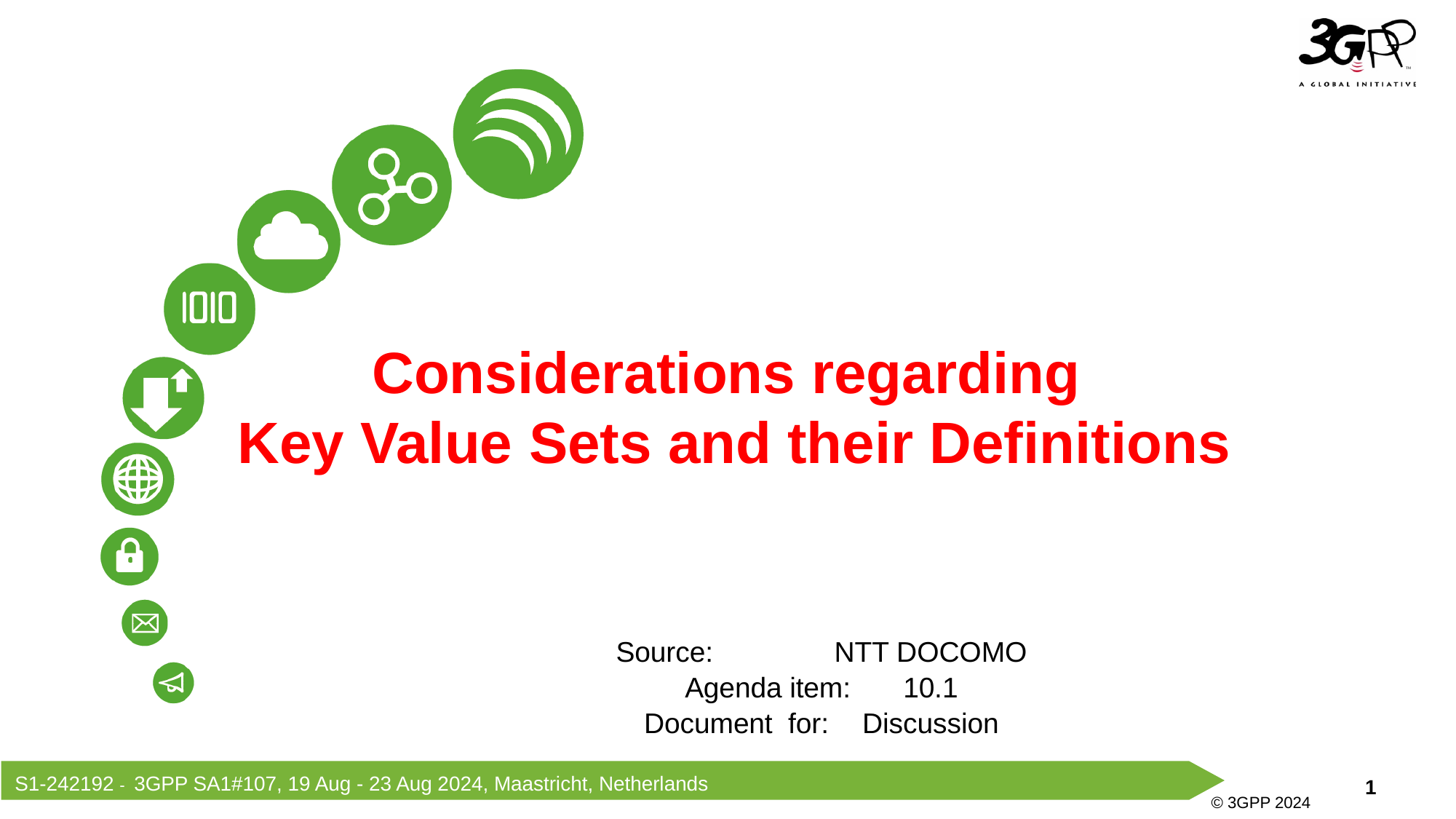

Considerations regarding
Key Value Sets and their Definitions
Source: 		NTT DOCOMO
Agenda item: 	10.1
Document  for:	Discussion
S1-242192 -  3GPP SA1#107, 19 Aug - 23 Aug 2024, Maastricht, Netherlands

© 3GPP 2024